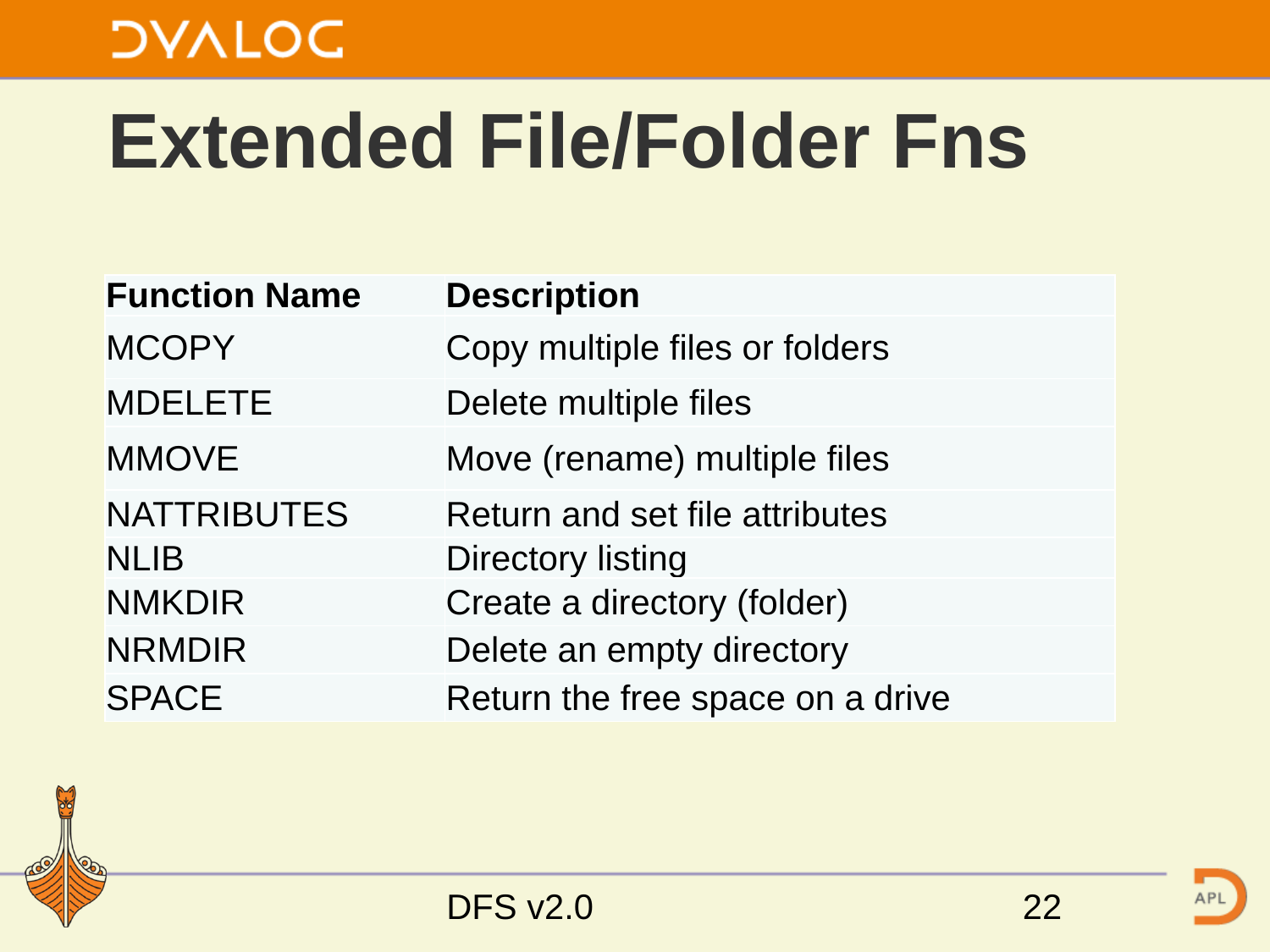

# Extended File/Folder Fns
| Function Name | Description |
| --- | --- |
| MCOPY | Copy multiple files or folders |
| MDELETE | Delete multiple files |
| MMOVE | Move (rename) multiple files |
| NATTRIBUTES | Return and set file attributes |
| NLIB | Directory listing |
| NMKDIR | Create a directory (folder) |
| NRMDIR | Delete an empty directory |
| SPACE | Return the free space on a drive |

DFS v2.0
22